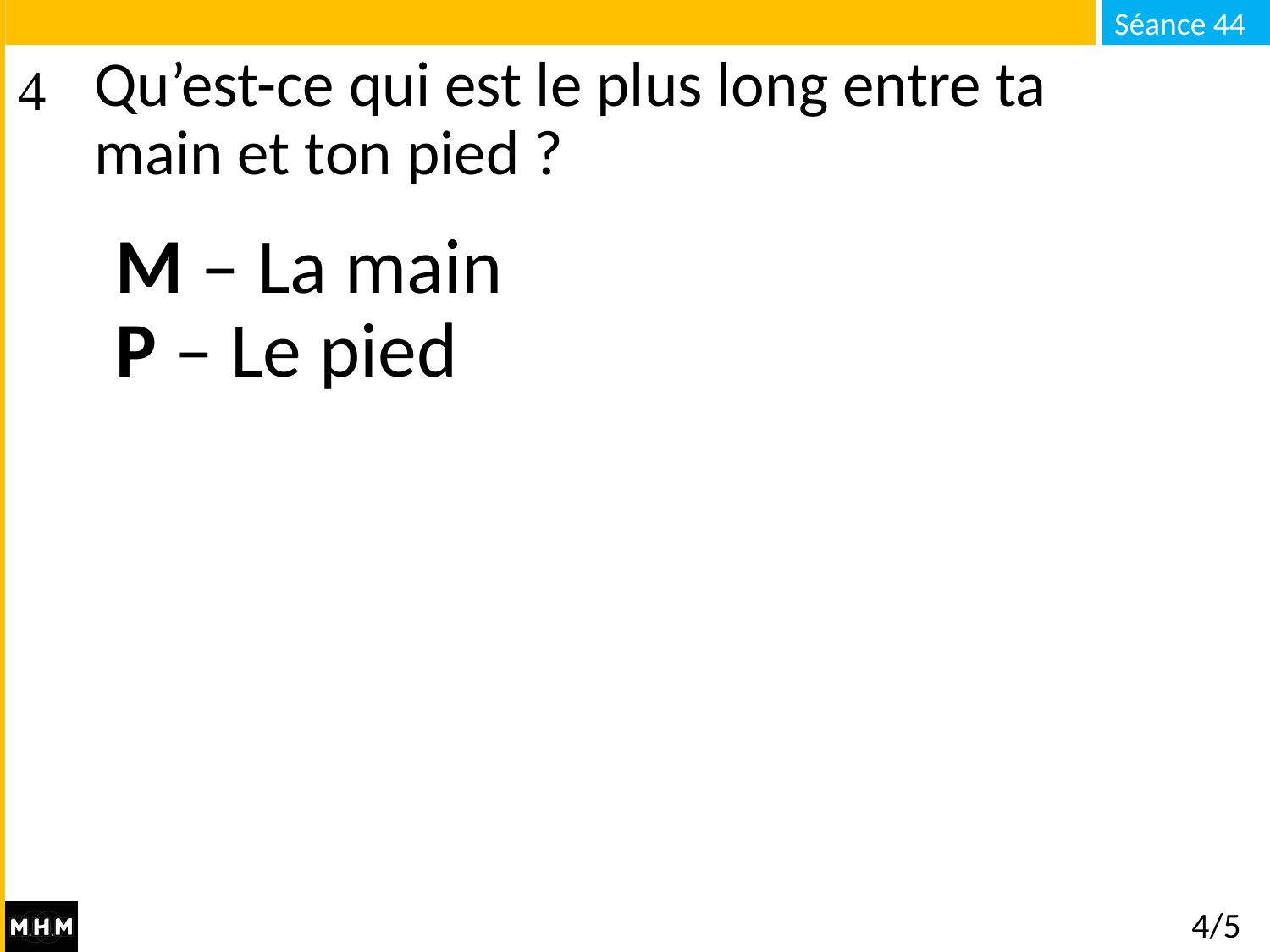

# Qu’est-ce qui est le plus long entre ta main et ton pied ?
M – La main
P – Le pied
4/5